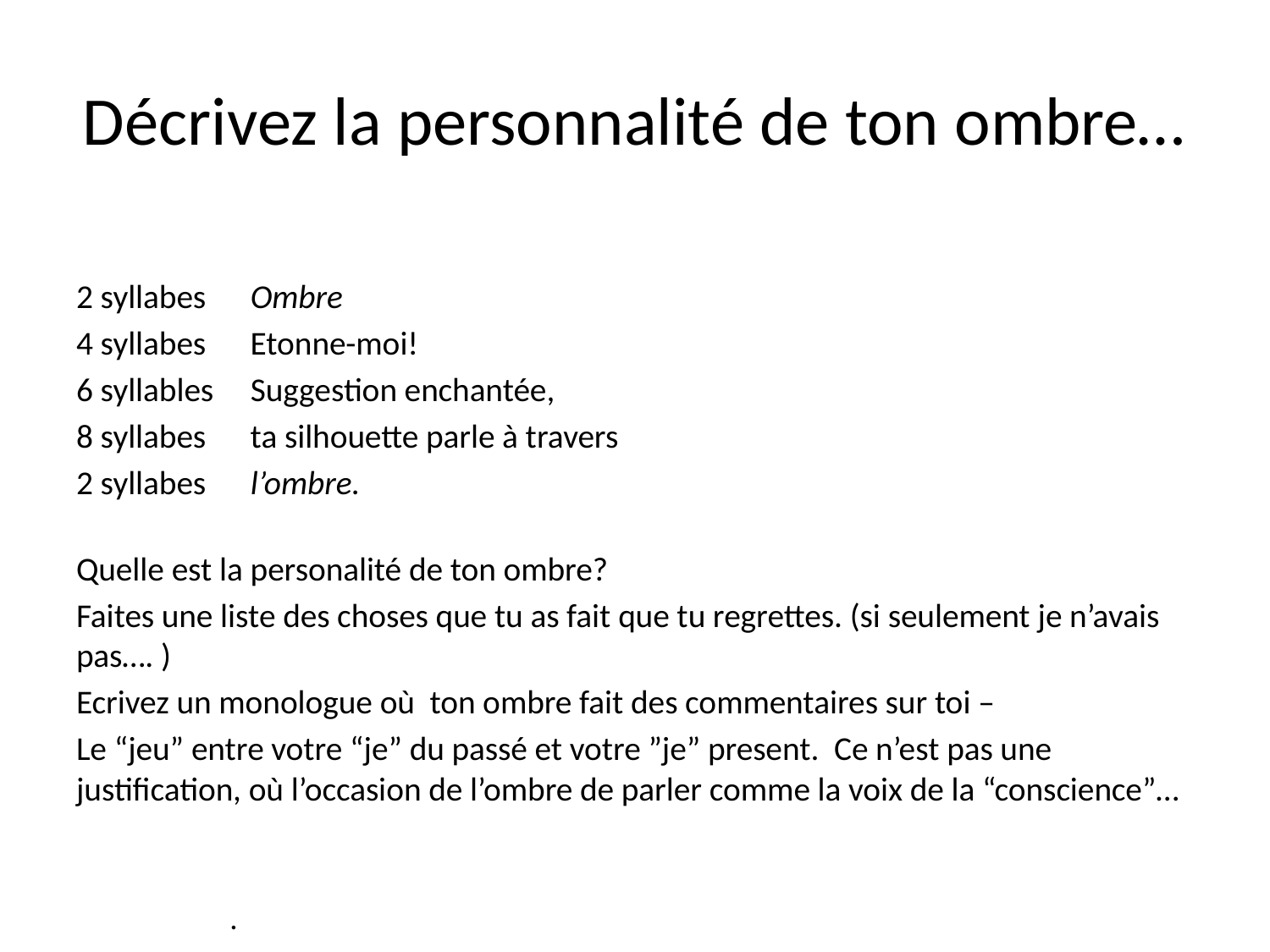

# Décrivez la personnalité de ton ombre…

2 syllabes      Ombre
4 syllabes      Etonne-moi!
6 syllables     Suggestion enchantée,
8 syllabes      ta silhouette parle à travers
2 syllabes      l’ombre.

Quelle est la personalité de ton ombre?
Faites une liste des choses que tu as fait que tu regrettes. (si seulement je n’avais pas…. )
Ecrivez un monologue où  ton ombre fait des commentaires sur toi –
Le “jeu” entre votre “je” du passé et votre ”je” present.  Ce n’est pas une justification, où l’occasion de l’ombre de parler comme la voix de la “conscience”…

.